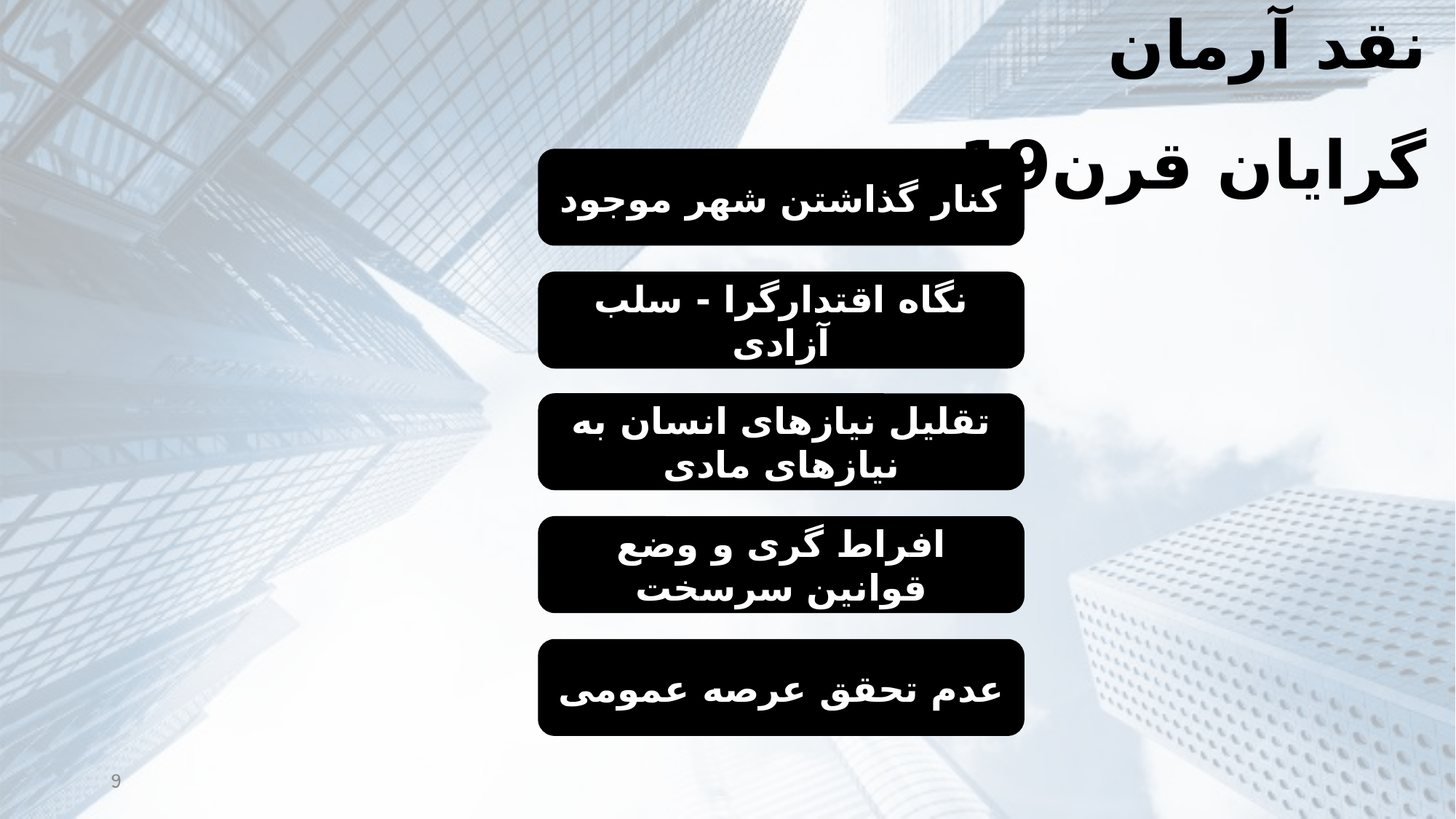

# نقد آرمان گرایان قرن19
کنار گذاشتن شهر موجود
نگاه اقتدارگرا - سلب آزادی
تقلیل نیازهای انسان به نیازهای مادی
افراط گری و وضع قوانین سرسخت
عدم تحقق عرصه عمومی
9